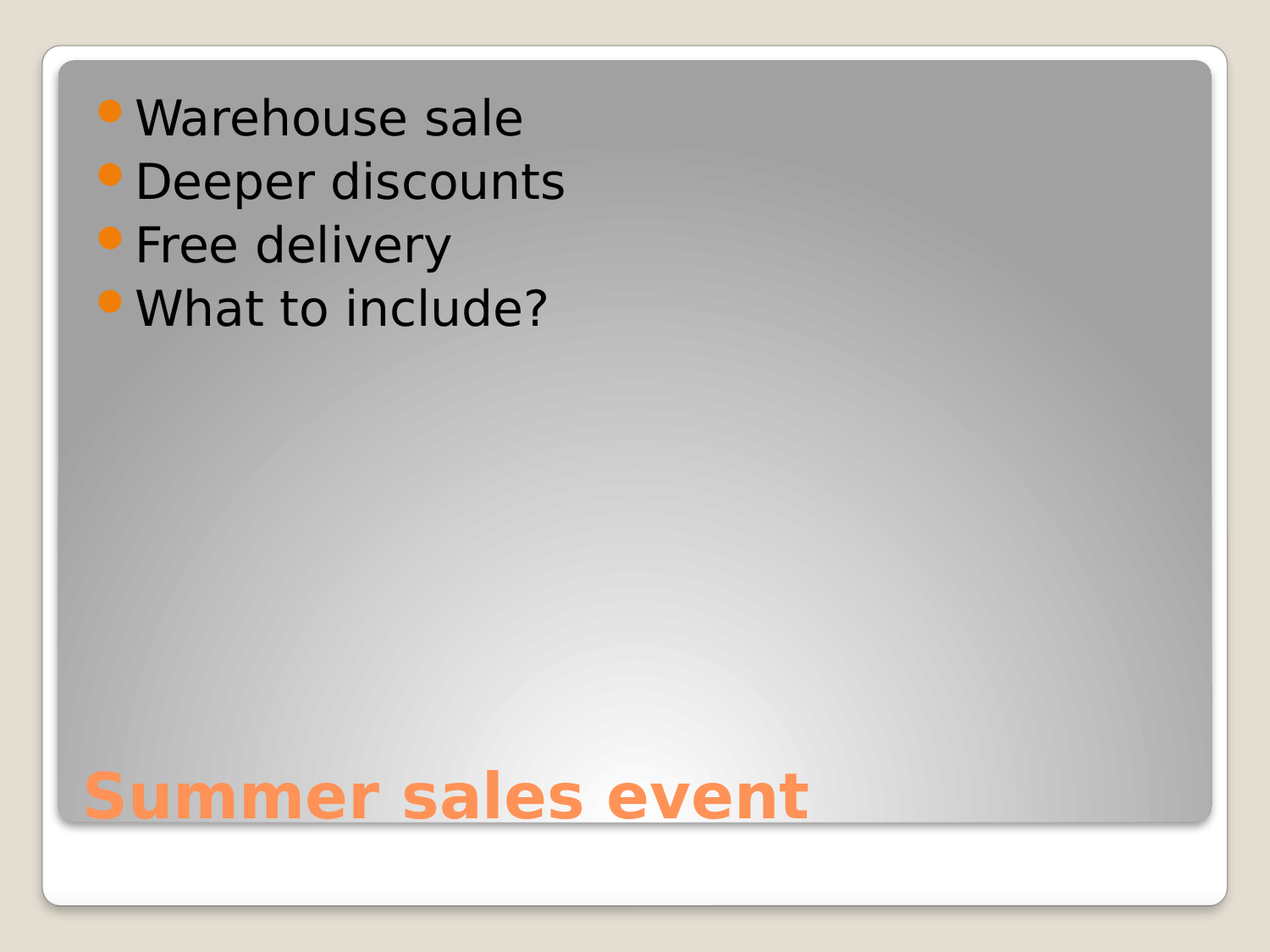

Warehouse sale
Deeper discounts
Free delivery
What to include?
# Summer sales event